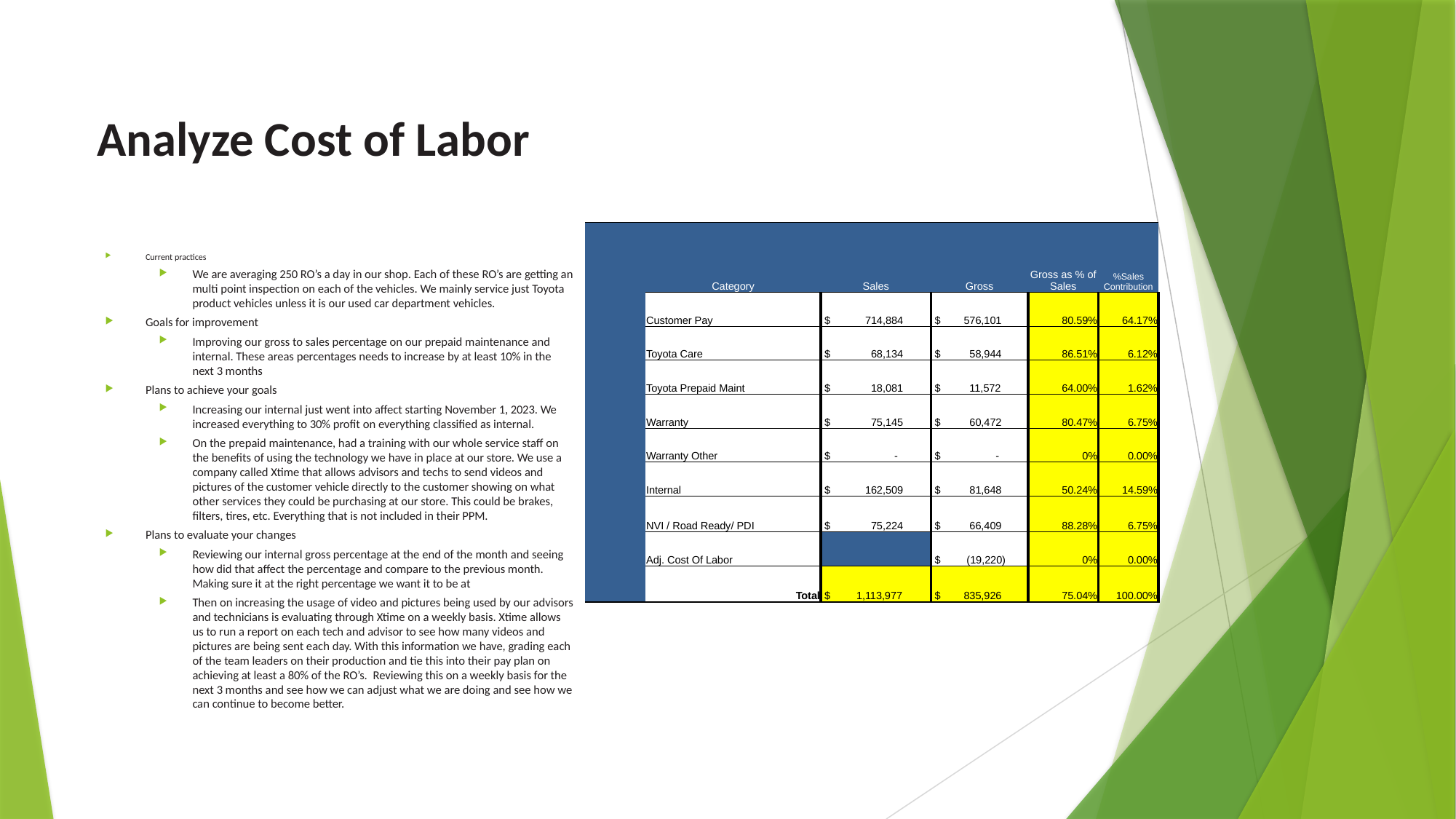

# Analyze Cost of Labor
|  | Category | Sales | Gross | Gross as % of Sales | %Sales Contribution |
| --- | --- | --- | --- | --- | --- |
|  | Customer Pay | $ 714,884 | $ 576,101 | 80.59% | 64.17% |
|  | Toyota Care | $ 68,134 | $ 58,944 | 86.51% | 6.12% |
|  | Toyota Prepaid Maint | $ 18,081 | $ 11,572 | 64.00% | 1.62% |
|  | Warranty | $ 75,145 | $ 60,472 | 80.47% | 6.75% |
|  | Warranty Other | $ - | $ - | 0% | 0.00% |
|  | Internal | $ 162,509 | $ 81,648 | 50.24% | 14.59% |
|  | NVI / Road Ready/ PDI | $ 75,224 | $ 66,409 | 88.28% | 6.75% |
|  | Adj. Cost Of Labor |  | $ (19,220) | 0% | 0.00% |
|  | Total | $ 1,113,977 | $ 835,926 | 75.04% | 100.00% |

Current practices
We are averaging 250 RO’s a day in our shop. Each of these RO’s are getting an multi point inspection on each of the vehicles. We mainly service just Toyota product vehicles unless it is our used car department vehicles.
Goals for improvement
Improving our gross to sales percentage on our prepaid maintenance and internal. These areas percentages needs to increase by at least 10% in the next 3 months
Plans to achieve your goals
Increasing our internal just went into affect starting November 1, 2023. We increased everything to 30% profit on everything classified as internal.
On the prepaid maintenance, had a training with our whole service staff on the benefits of using the technology we have in place at our store. We use a company called Xtime that allows advisors and techs to send videos and pictures of the customer vehicle directly to the customer showing on what other services they could be purchasing at our store. This could be brakes, filters, tires, etc. Everything that is not included in their PPM.
Plans to evaluate your changes
Reviewing our internal gross percentage at the end of the month and seeing how did that affect the percentage and compare to the previous month. Making sure it at the right percentage we want it to be at
Then on increasing the usage of video and pictures being used by our advisors and technicians is evaluating through Xtime on a weekly basis. Xtime allows us to run a report on each tech and advisor to see how many videos and pictures are being sent each day. With this information we have, grading each of the team leaders on their production and tie this into their pay plan on achieving at least a 80% of the RO’s.  Reviewing this on a weekly basis for the next 3 months and see how we can adjust what we are doing and see how we can continue to become better.